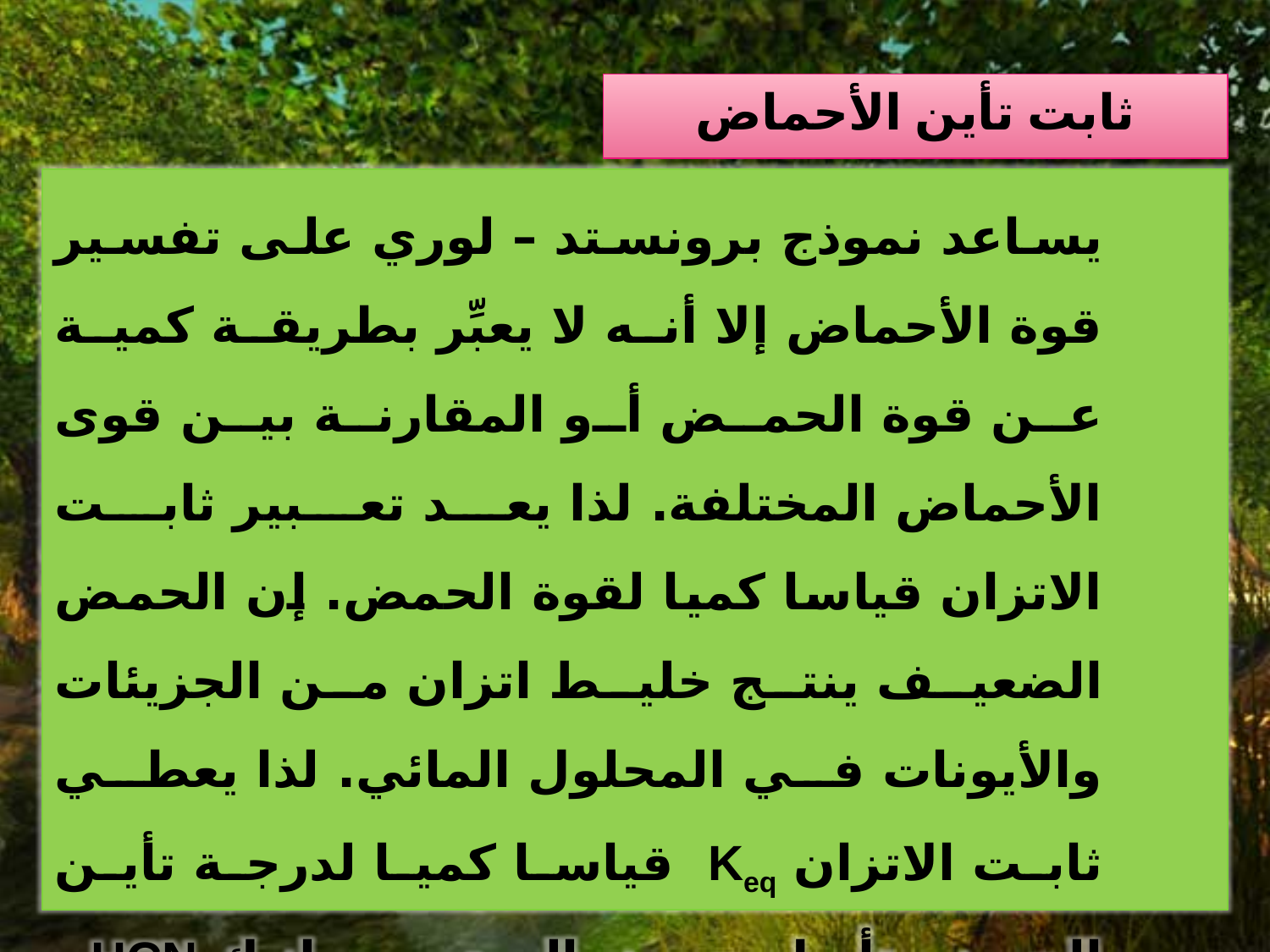

# ثابت تأين الأحماض
      يساعد نموذج برونستد – لوري على تفسير قوة الأحماض إلا أنه لا يعبِّر بطريقة كمية عن قوة الحمض أو المقارنة بين قوى الأحماض المختلفة. لذا يعد تعبير ثابت الاتزان قياسا كميا لقوة الحمض. إن الحمض الضعيف ينتج خليط اتزان من الجزيئات والأيونات في المحلول المائي. لذا يعطي ثابت الاتزان Keq  قياسا كميا لدرجة تأين الحمض. تأمل حمض الهيدروسيانيك HCN ، والذي يستعمل في الصباغة، والحفر على الفولاذ، وتليين الفولاذ..